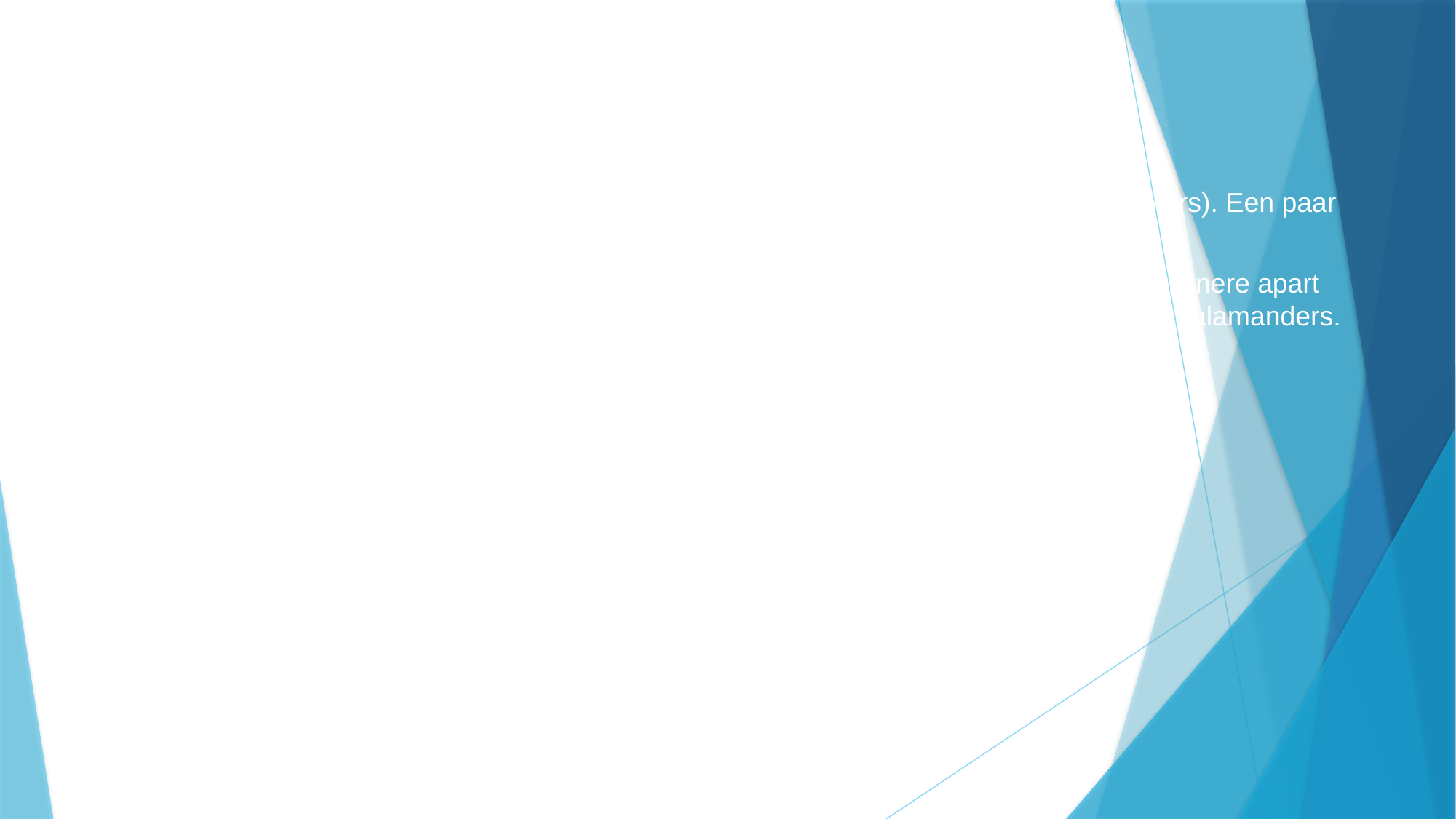

# Opfok van amfibiëen
Kikkers en padden > De meeste jongen van kikkers en padden zijn omnivoren (alleseters). Een paar dagen nadat ze zijn uitgekomen beginnen de jongen met eten. Dit is na 3 tot 4 dagen.
De jongen kunnen samen geplaats worden. Het is wel verstandig om de grotere en de kleinere apart te houden om te voorkomen dat ze elkaar gaan opeten. Dit geld ook voor de jongen van salamanders.
Jongen van pijlgifkikkers kunnen niet bij elkaar worden gehouden.